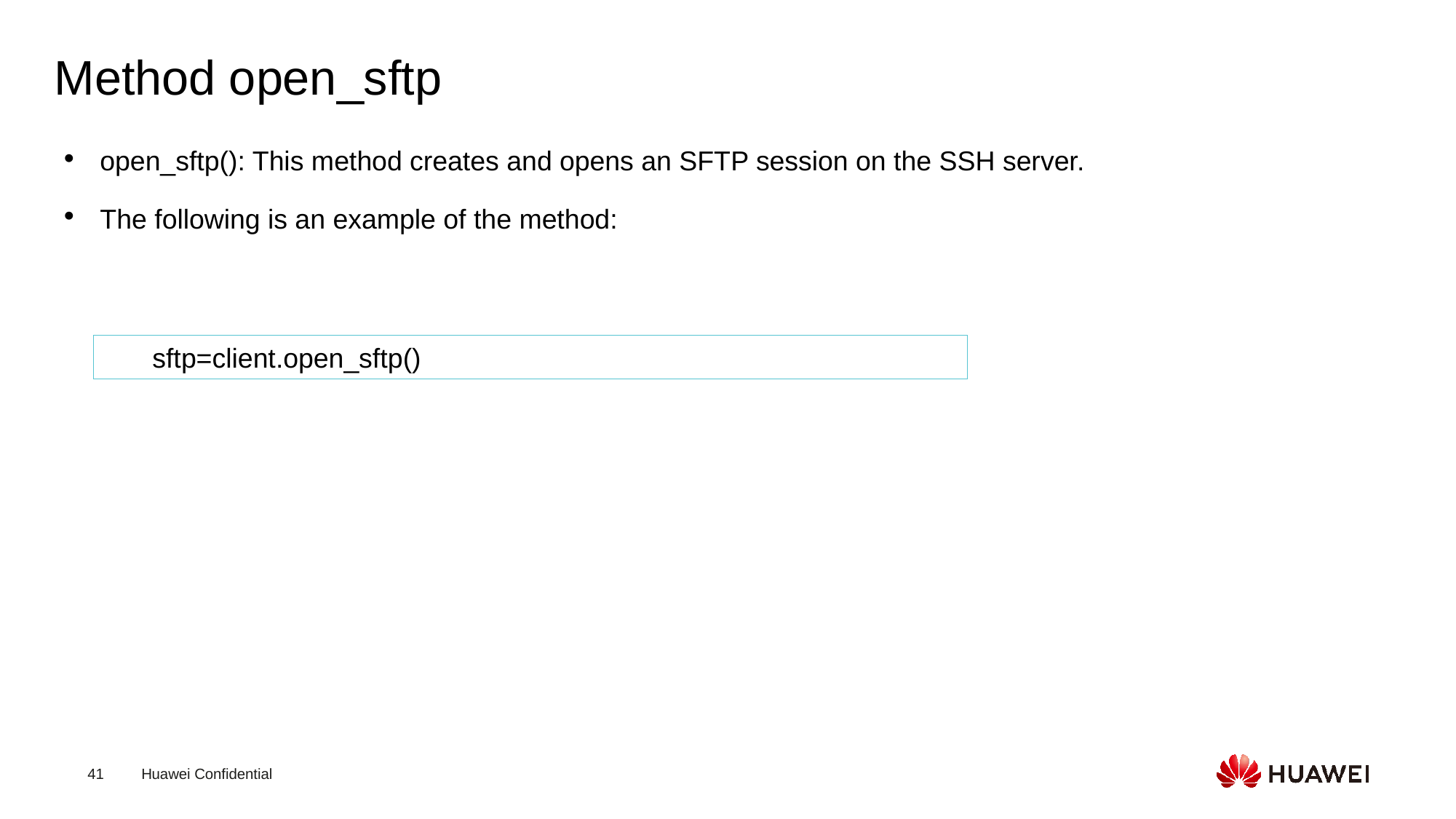

# Method open_sftp
open_sftp(): This method creates and opens an SFTP session on the SSH server.
The following is an example of the method:
sftp=client.open_sftp()